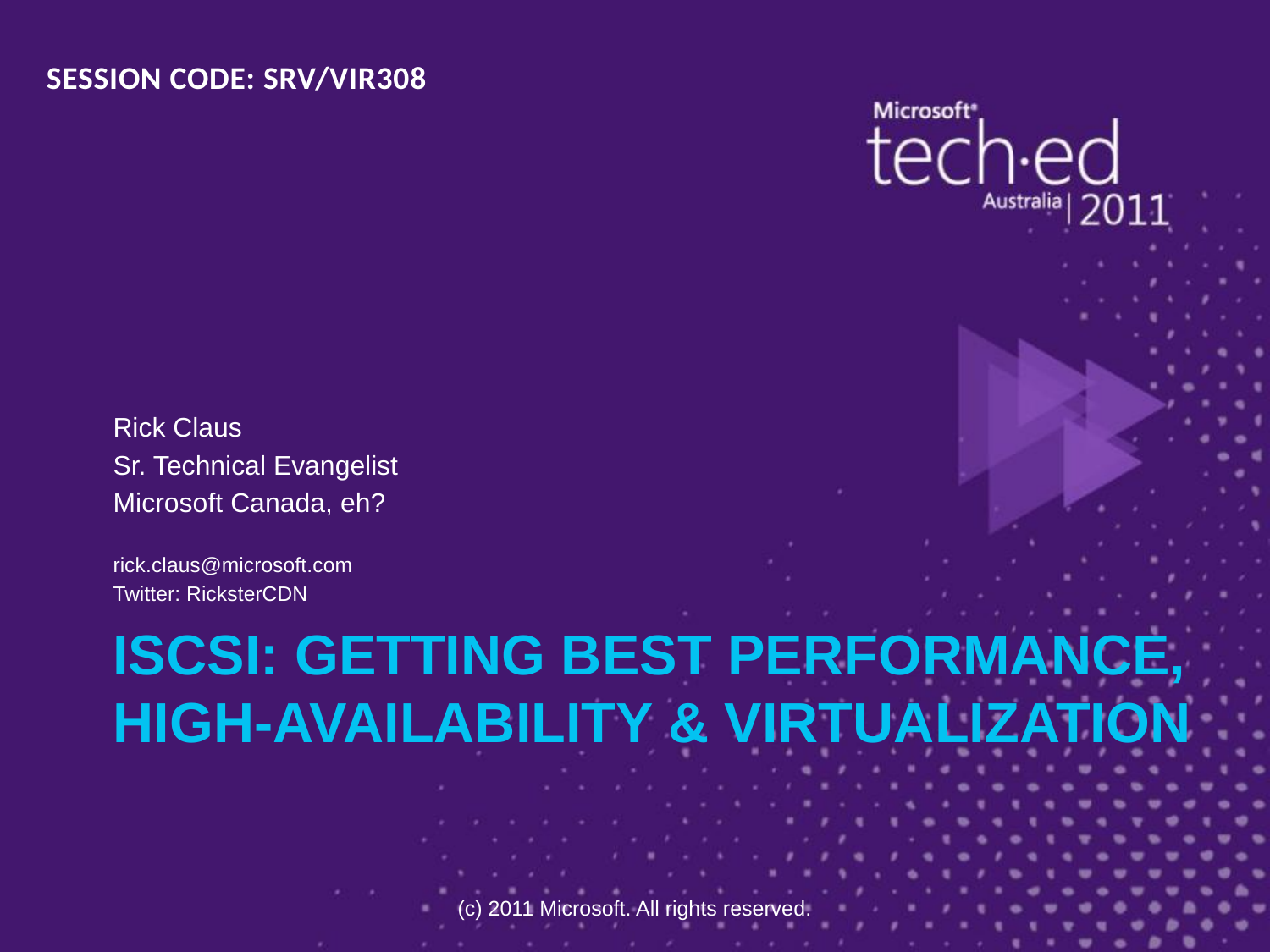

SESSION CODE: SRV/VIR308
Rick Claus
Sr. Technical Evangelist
Microsoft Canada, eh?

rick.claus@microsoft.com
Twitter: RicksterCDN
# iSCSI: Getting Best Performance, High-Availability & Virtualization
(c) 2011 Microsoft. All rights reserved.